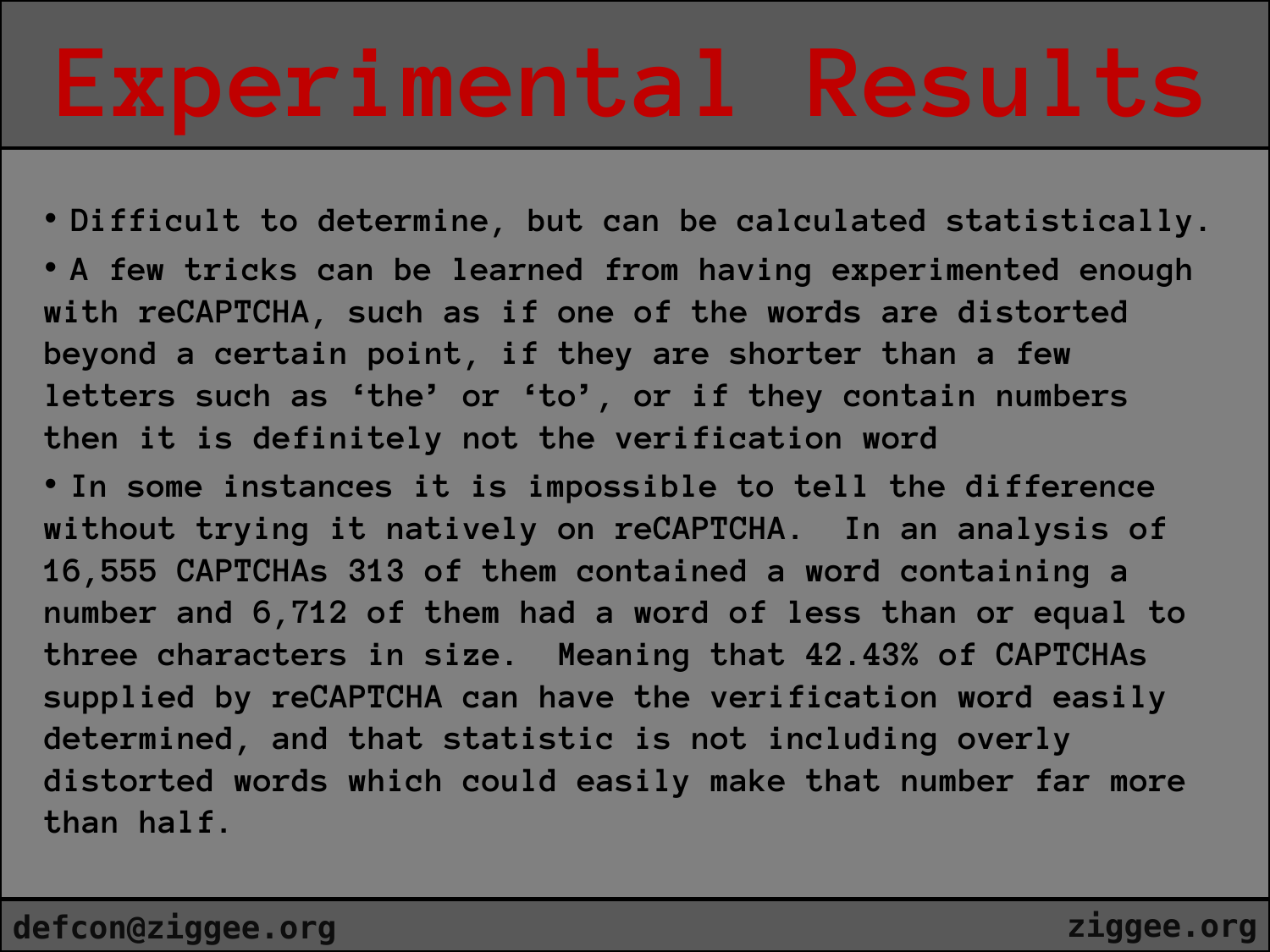

Experimental Results
 Difficult to determine, but can be calculated statistically.
 A few tricks can be learned from having experimented enough with reCAPTCHA, such as if one of the words are distorted beyond a certain point, if they are shorter than a few letters such as ‘the’ or ‘to’, or if they contain numbers then it is definitely not the verification word
 In some instances it is impossible to tell the difference without trying it natively on reCAPTCHA.  In an analysis of 16,555 CAPTCHAs 313 of them contained a word containing a number and 6,712 of them had a word of less than or equal to three characters in size.  Meaning that 42.43% of CAPTCHAs supplied by reCAPTCHA can have the verification word easily determined, and that statistic is not including overly distorted words which could easily make that number far more than half.

ziggee.org
defcon@ziggee.org